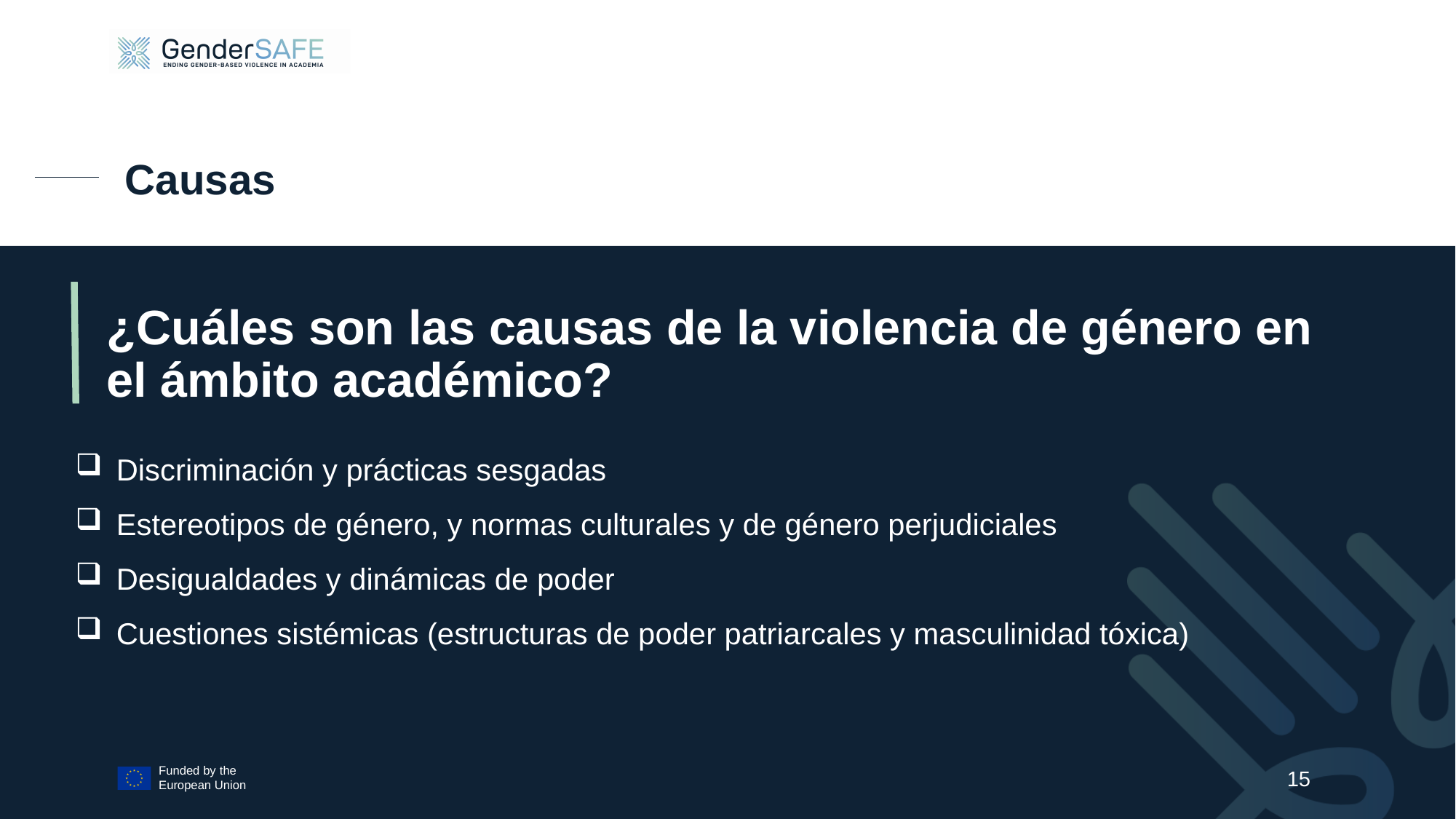

# Causas
¿Cuáles son las causas de la violencia de género en el ámbito académico?
Discriminación y prácticas sesgadas
Estereotipos de género, y normas culturales y de género perjudiciales
Desigualdades y dinámicas de poder
Cuestiones sistémicas (estructuras de poder patriarcales y masculinidad tóxica)